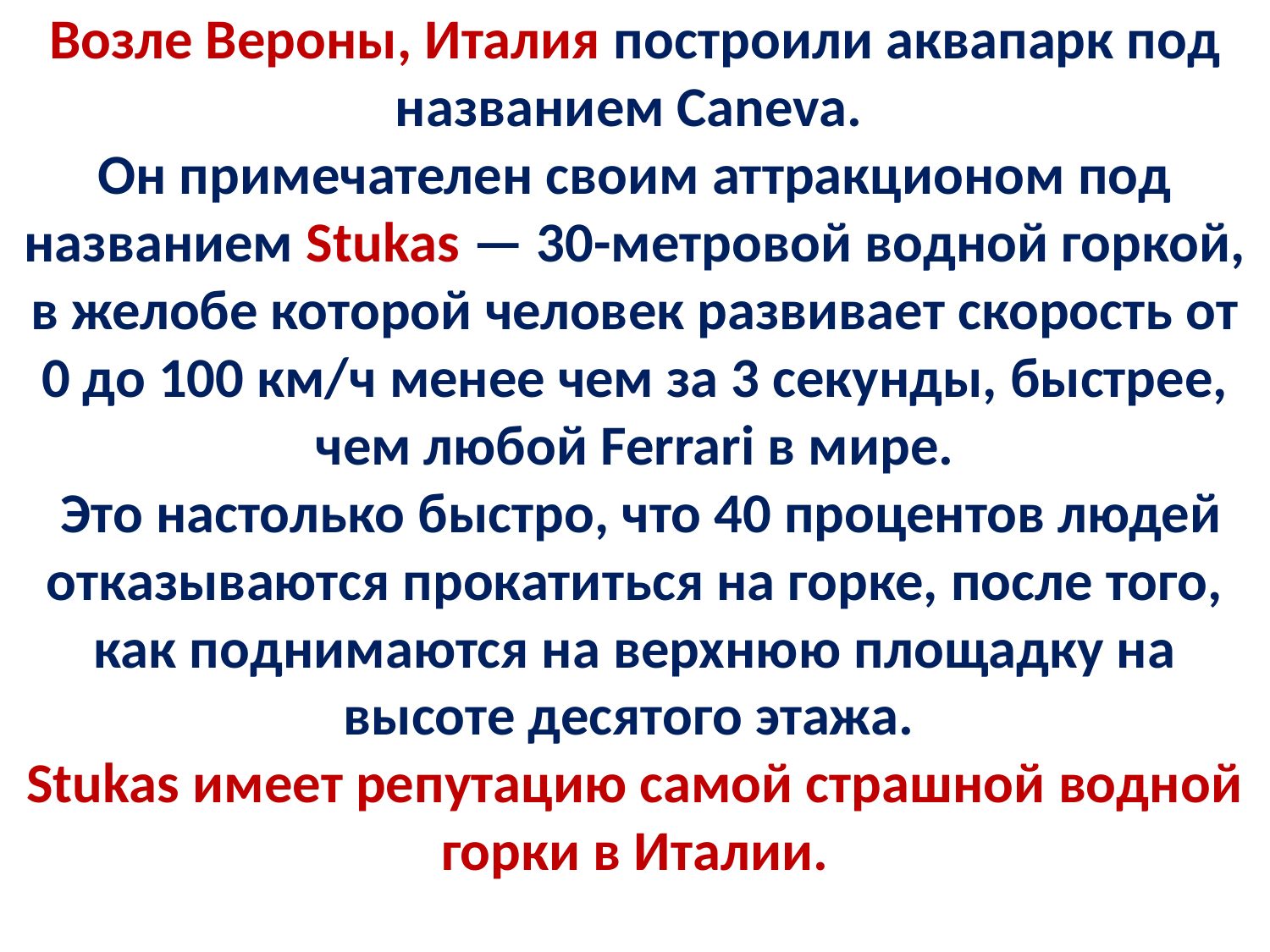

# Возле Вероны, Италия построили аквапарк под названием Caneva. Он примечателен своим аттракционом под названием Stukas — 30-метровой водной горкой, в желобе которой человек развивает скорость от 0 до 100 км/ч менее чем за 3 секунды, быстрее, чем любой Ferrari в мире. Это настолько быстро, что 40 процентов людей отказываются прокатиться на горке, после того, как поднимаются на верхнюю площадку на высоте десятого этажа. Stukas имеет репутацию самой страшной водной горки в Италии.